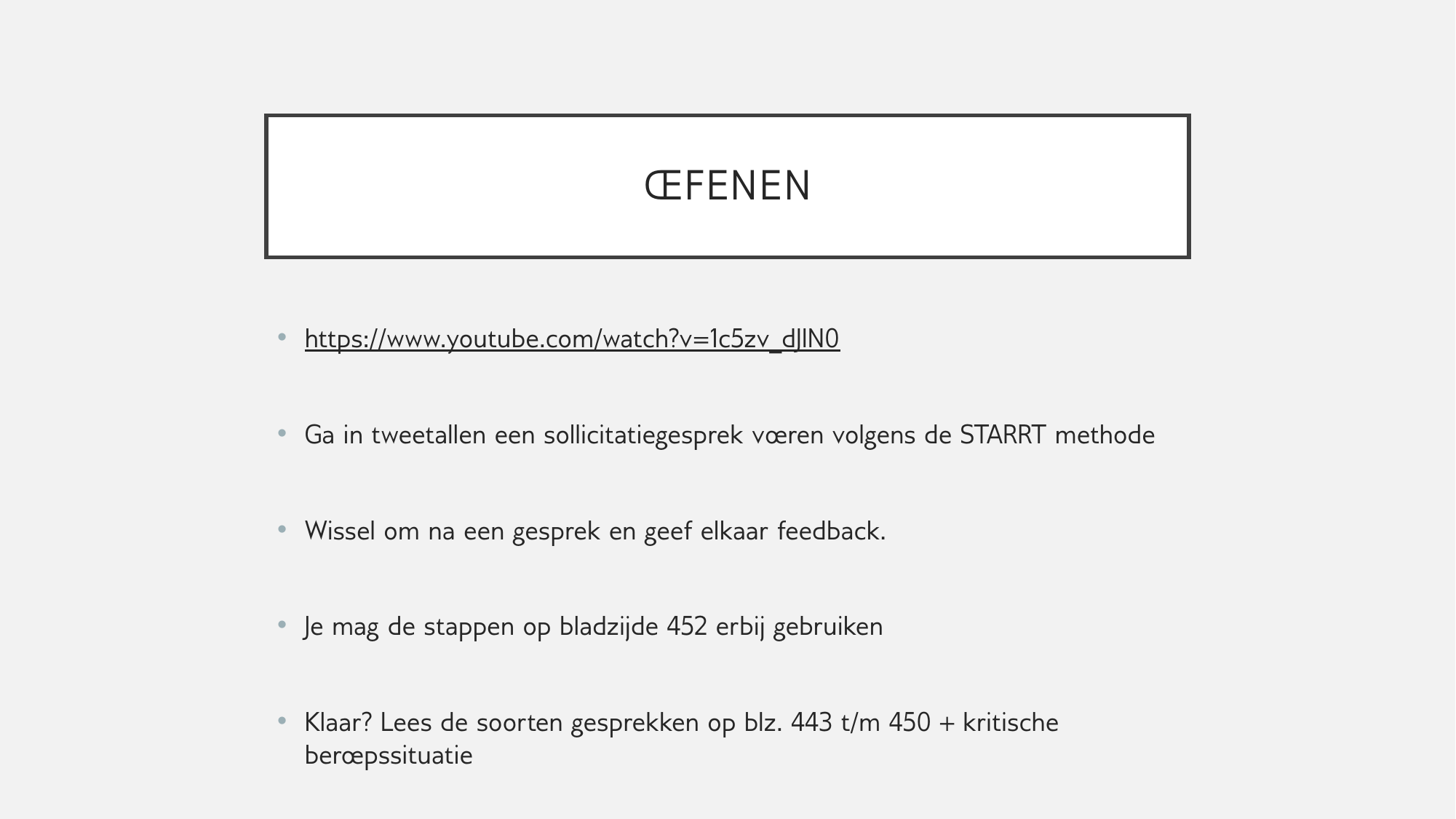

# oefenen
https://www.youtube.com/watch?v=1c5zv_dJIN0

Ga in tweetallen een sollicitatiegesprek voeren volgens de STARRT methode

Wissel om na een gesprek en geef elkaar feedback.

Je mag de stappen op bladzijde 452 erbij gebruiken

Klaar? Lees de soorten gesprekken op blz. 443 t/m 450 + kritische beroepssituatie